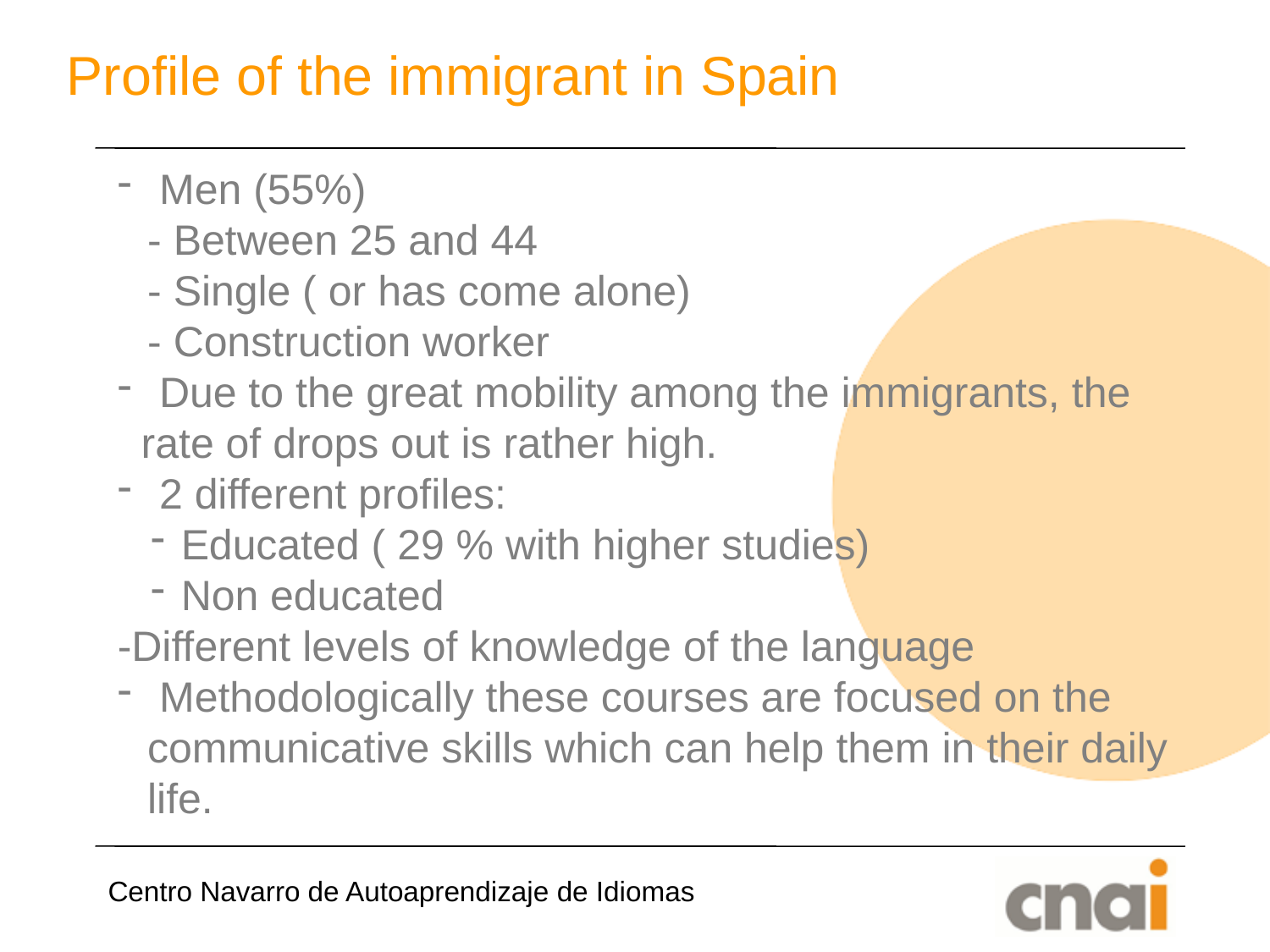

Profile of the immigrant in Spain
 Men (55%)
- Between 25 and 44
- Single ( or has come alone)
- Construction worker
 Due to the great mobility among the immigrants, the
  rate of drops out is rather high.
 2 different profiles:
Educated ( 29 % with higher studies)
Non educated
-Different levels of knowledge of the language
 Methodologically these courses are focused on the communicative skills which can help them in their daily life.

Centro Navarro de Autoaprendizaje de Idiomas